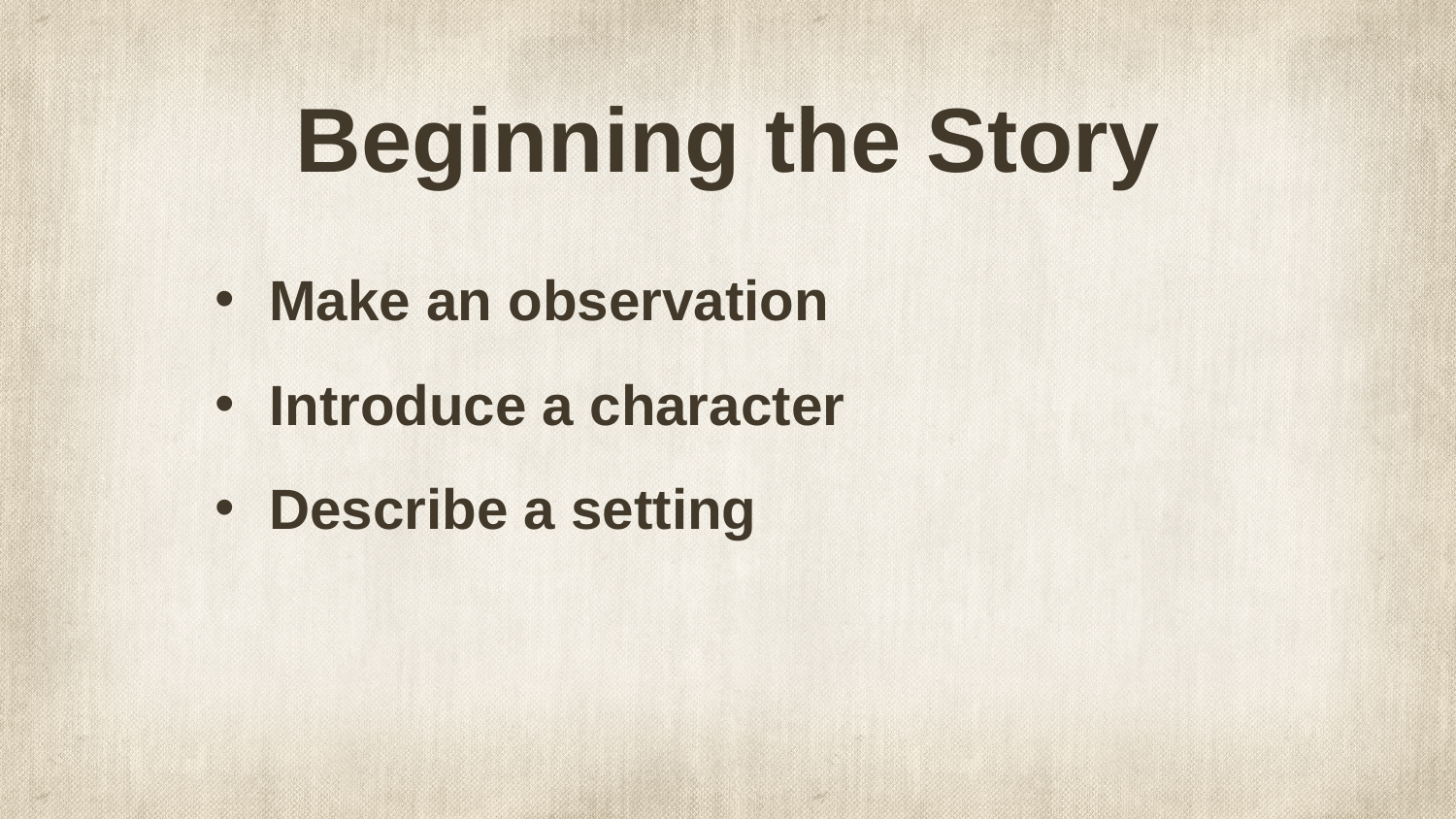

# Beginning the Story
Make an observation
Introduce a character
Describe a setting